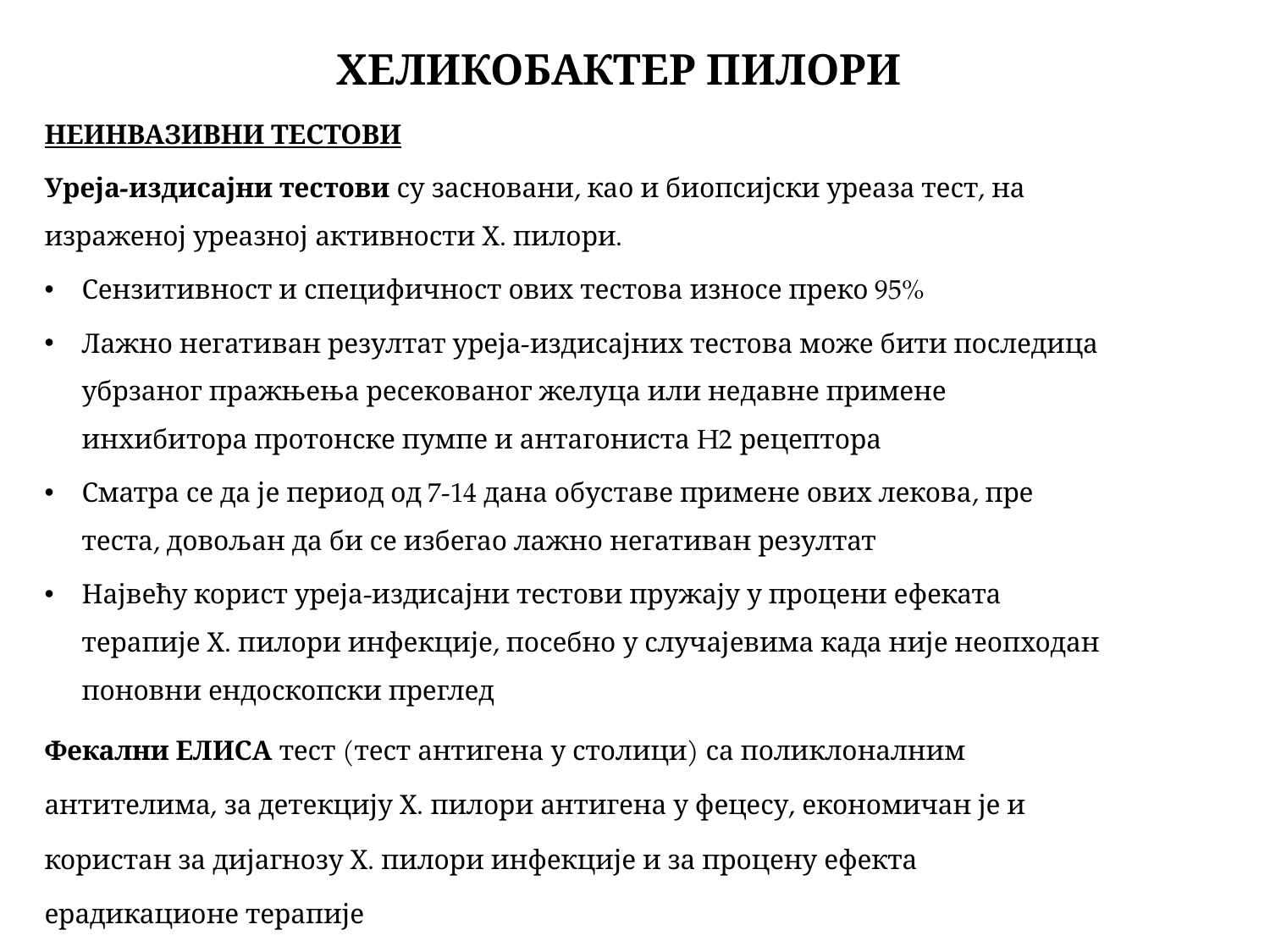

# ХЕЛИКОБАКТЕР ПИЛОРИ
НЕИНВАЗИВНИ ТЕСТОВИ
Уреја-издисајни тестови су засновани, као и биопсијски уреаза тест, на израженој уреазној активности Х. пилори.
Сензитивност и специфичност ових тестова износе преко 95%
Лажно негативан резултат уреја-издисајних тестова може бити последица убрзаног пражњења ресекованог желуца или недавне примене инхибитора протонске пумпе и антагониста H2 рецептора
Сматра се да је период од 7-14 дана обуставе примене ових лекова, пре теста, довољан да би се избегао лажно негативан резултат
Највећу корист уреја-издисајни тестови пружају у процени ефеката терапије Х. пилори инфекције, посебно у случајевима када није неопходан поновни ендоскопски преглед
Фекални ЕЛИСА тест (тест антигена у столици) са поликлоналним антителима, за детекцију Х. пилори антигена у фецесу, економичан је и користан за дијагнозу Х. пилори инфекције и за процену ефекта ерадикационе терапије